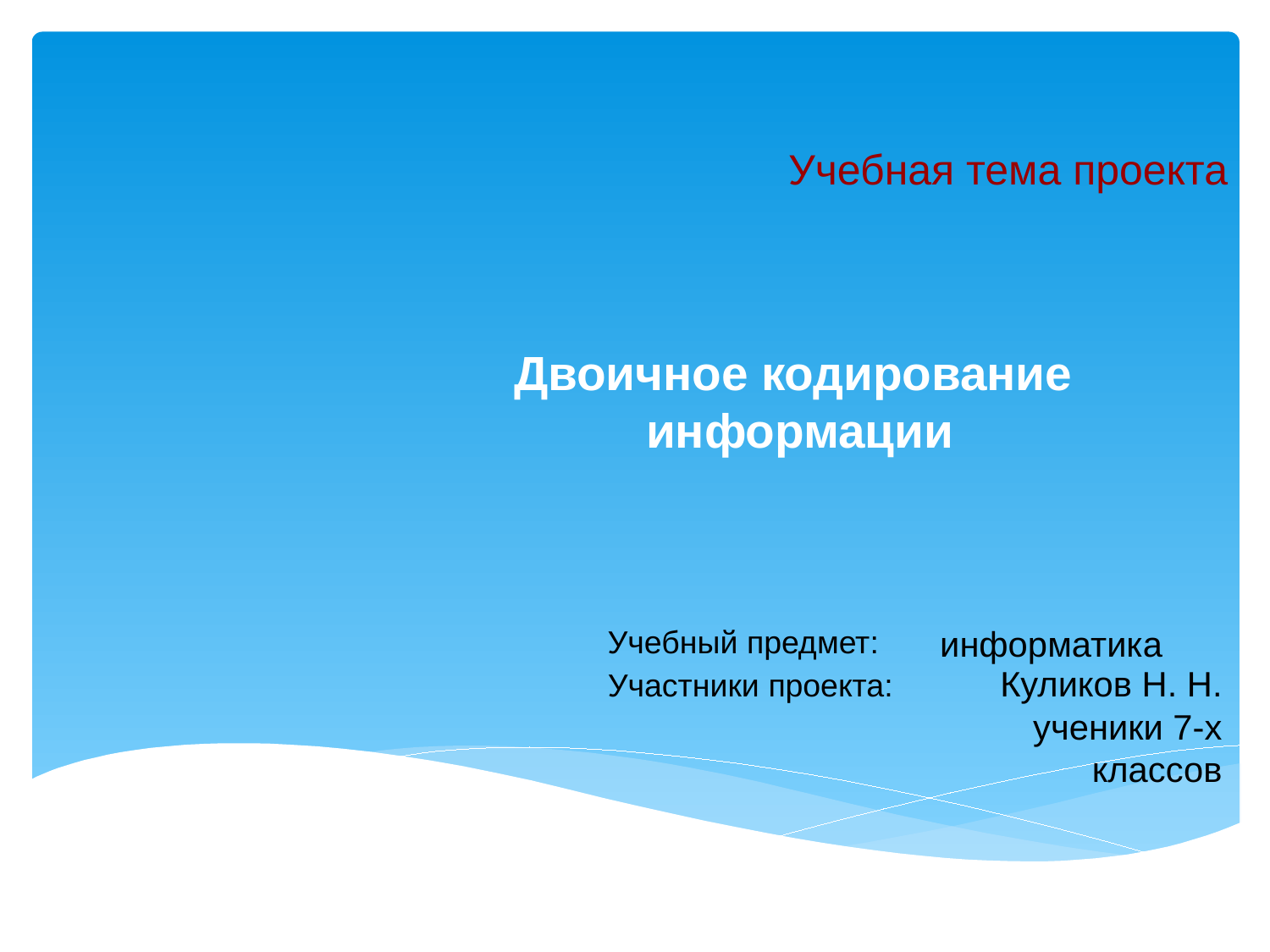

Учебная тема проекта
# Двоичное кодирование информации
Учебный предмет:
информатика
Куликов Н. Н.
ученики 7-х классов
Участники проекта: